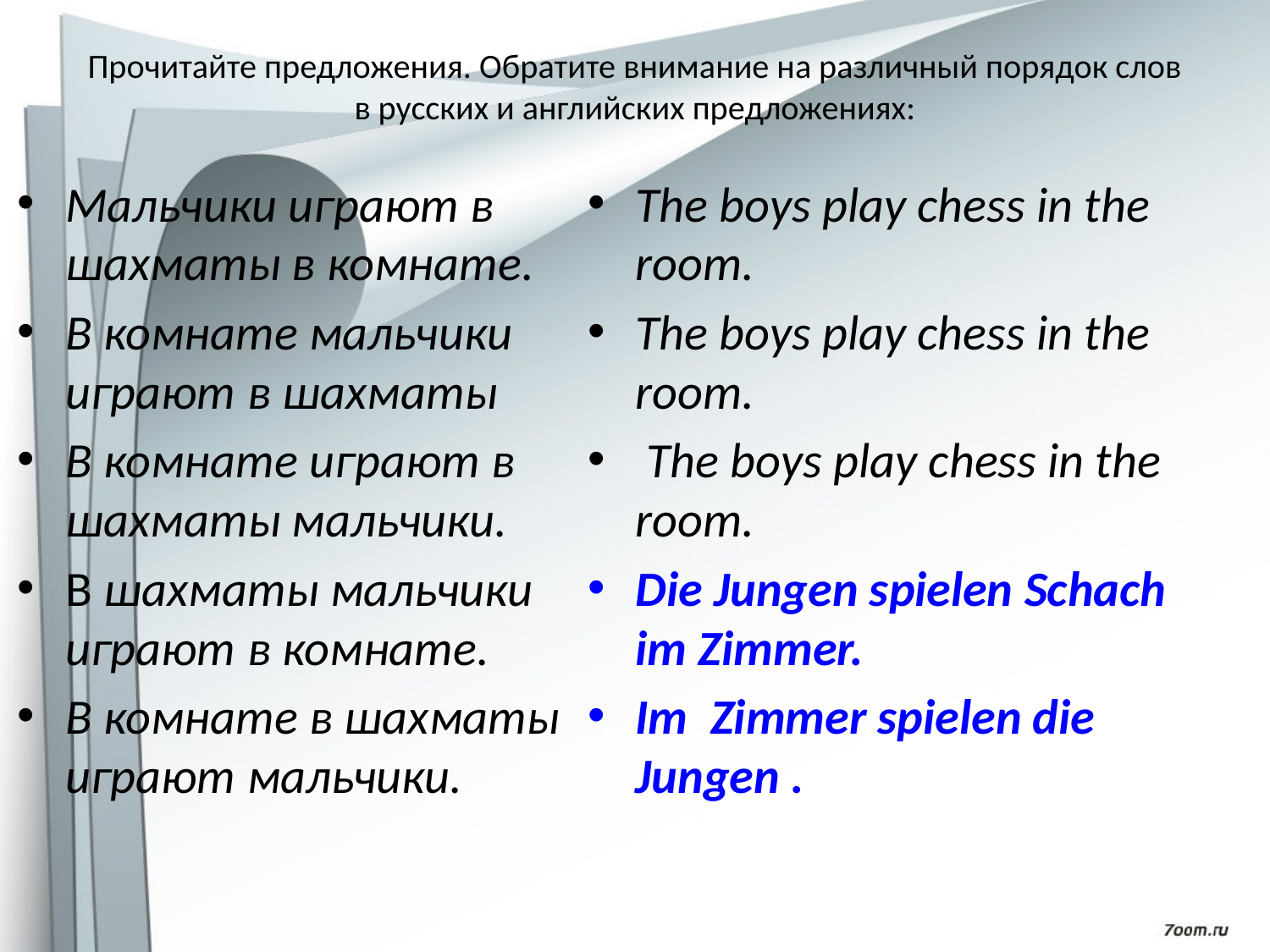

# Прочитайте предложения. Обратите внимание на различный порядок слов в русских и английских предложениях:
Мальчики играют в шахматы в комнате.
В комнате мальчики играют в шахматы
В комнате играют в шахматы мальчики.
В шахматы мальчики играют в комнате.
В комнате в шахматы играют мальчики.

The boys play chess in the room.
The boys play chess in the room.
 The boys play chess in the room.
Die Jungen spielen Schach im Zimmer.
Im  Zimmer spielen die Jungen .